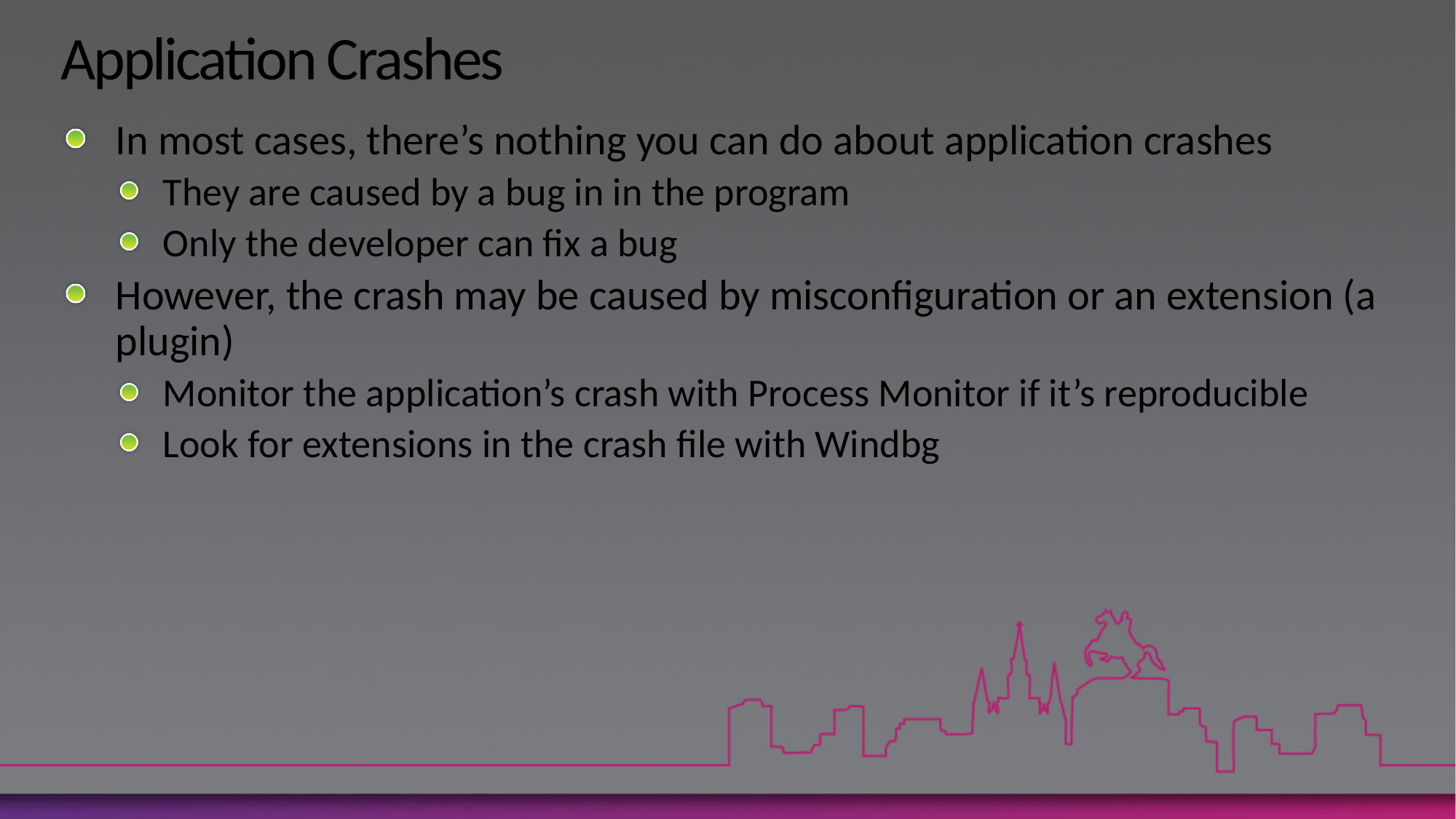

# Application Crashes
In most cases, there’s nothing you can do about application crashes
They are caused by a bug in in the program
Only the developer can fix a bug
However, the crash may be caused by misconfiguration or an extension (a plugin)
Monitor the application’s crash with Process Monitor if it’s reproducible
Look for extensions in the crash file with Windbg